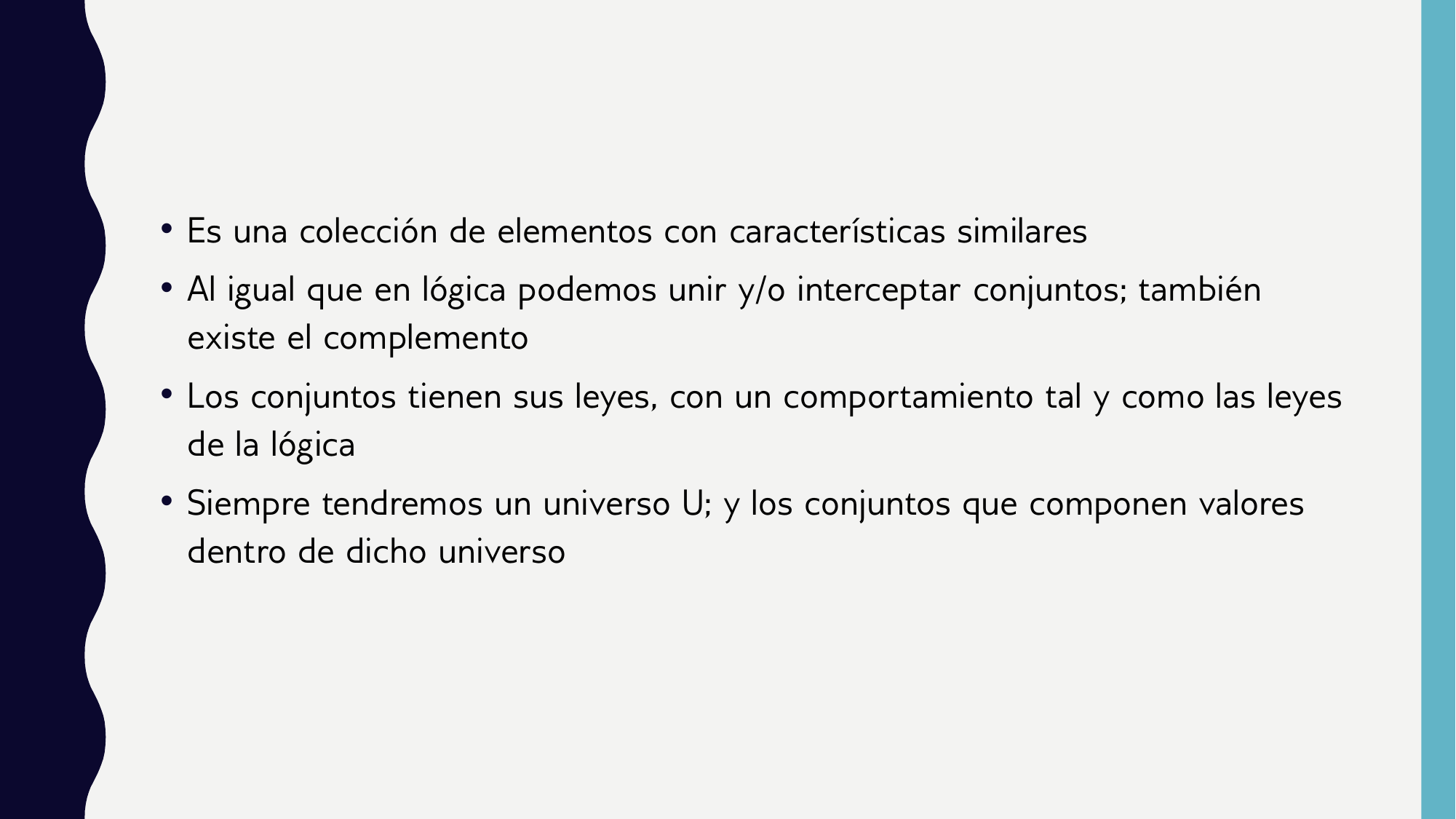

#
Es una colección de elementos con características similares
Al igual que en lógica podemos unir y/o interceptar conjuntos; también existe el complemento
Los conjuntos tienen sus leyes, con un comportamiento tal y como las leyes de la lógica
Siempre tendremos un universo U; y los conjuntos que componen valores dentro de dicho universo